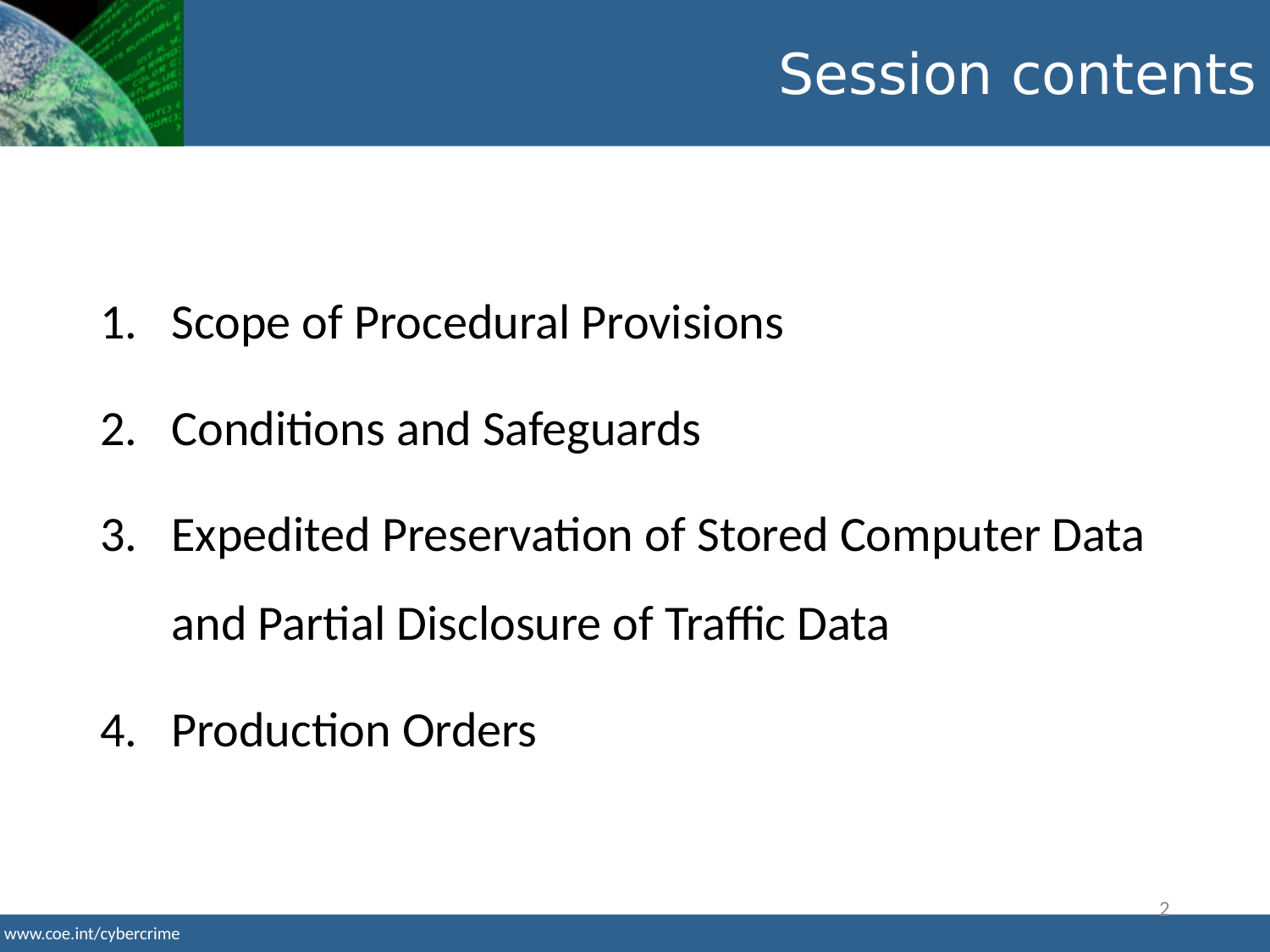

Session contents

Scope of Procedural Provisions
Conditions and Safeguards
Expedited Preservation of Stored Computer Data and Partial Disclosure of Traffic Data
Production Orders

2